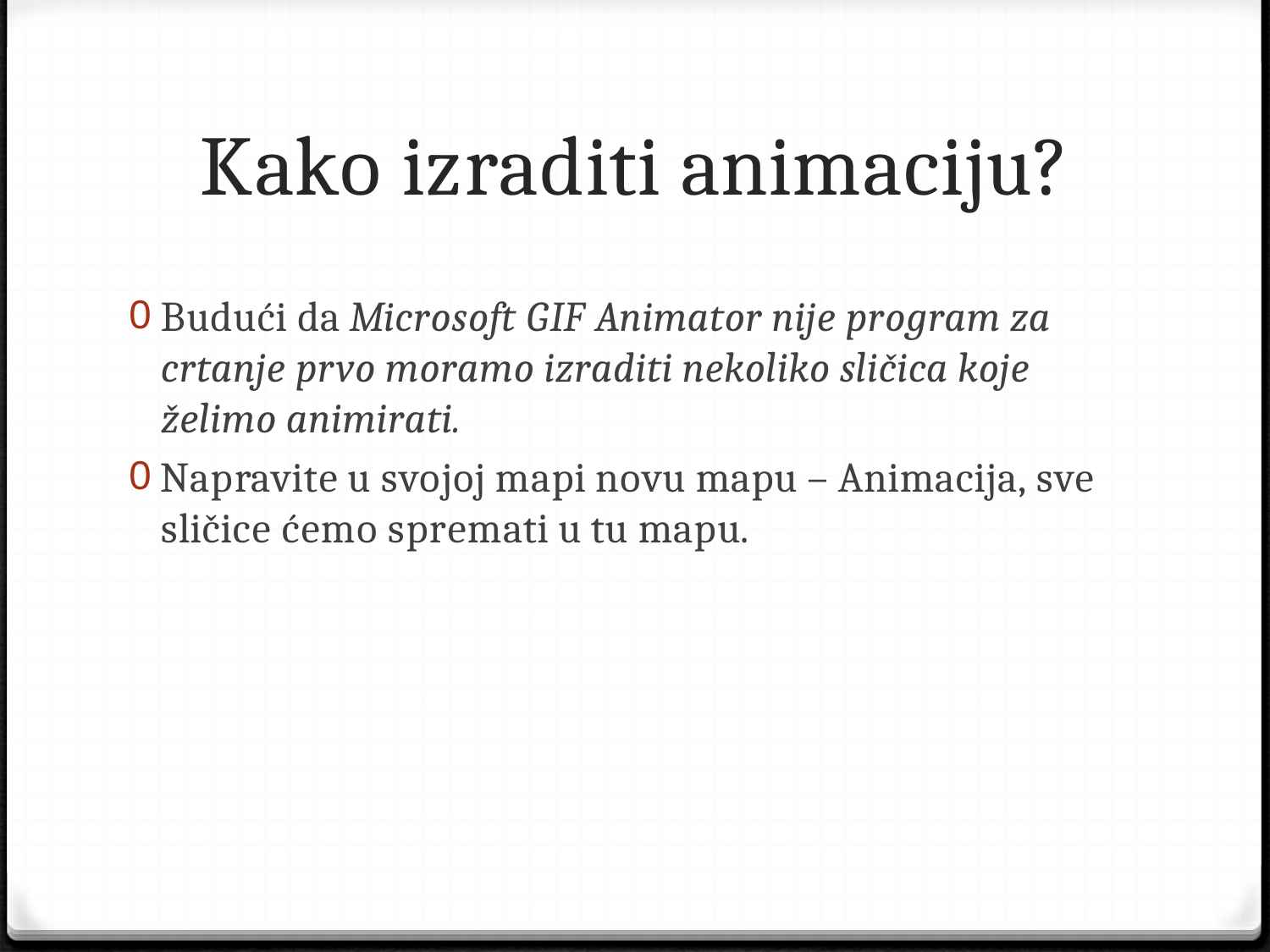

# Kako izraditi animaciju?
Budući da Microsoft GIF Animator nije program za crtanje prvo moramo izraditi nekoliko sličica koje želimo animirati.
Napravite u svojoj mapi novu mapu – Animacija, sve sličice ćemo spremati u tu mapu.